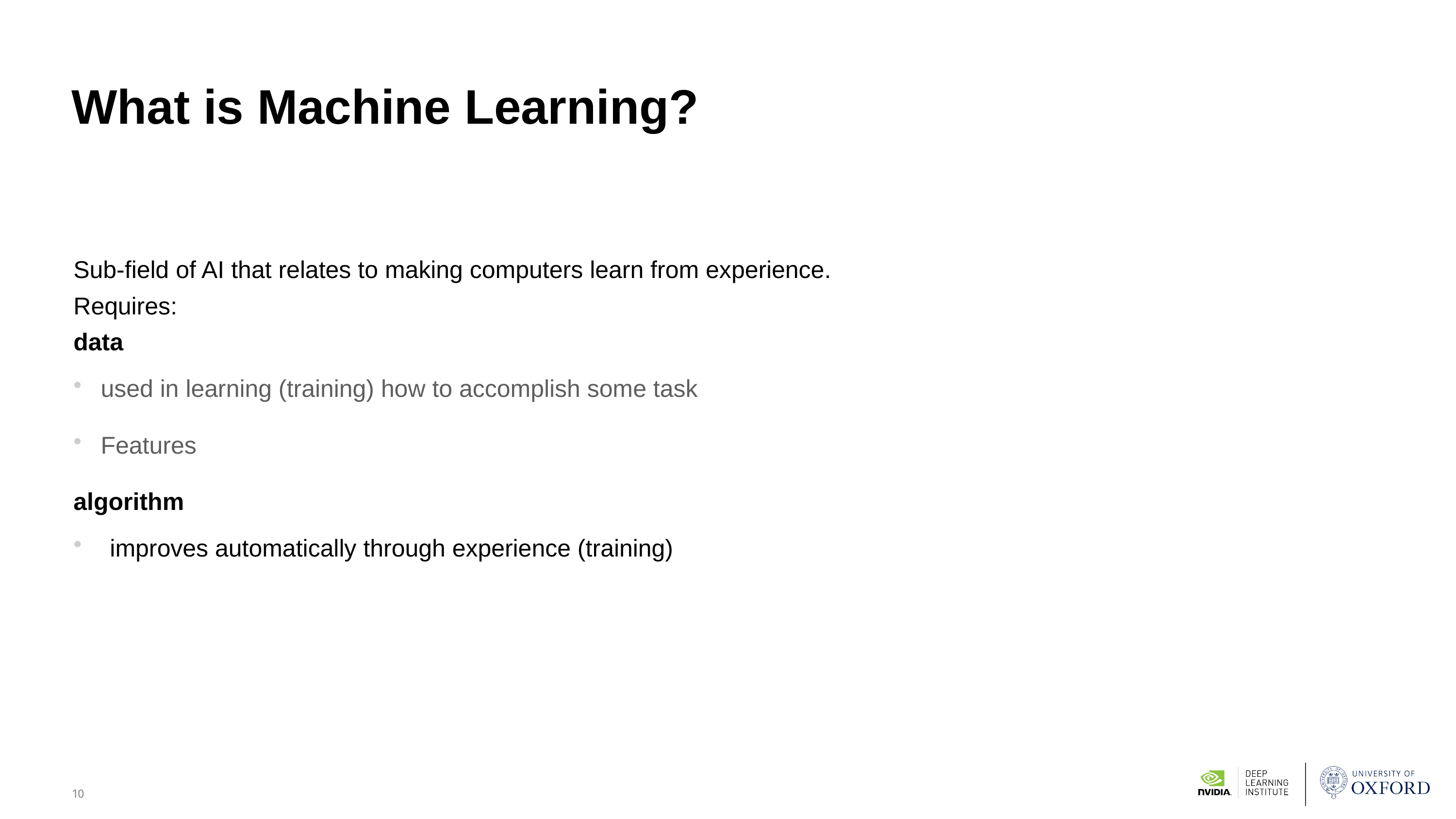

# What is Machine Learning?
Sub-field of AI that relates to making computers learn from experience.
Requires:
data
used in learning (training) how to accomplish some task
Features
algorithm
improves automatically through experience (training)